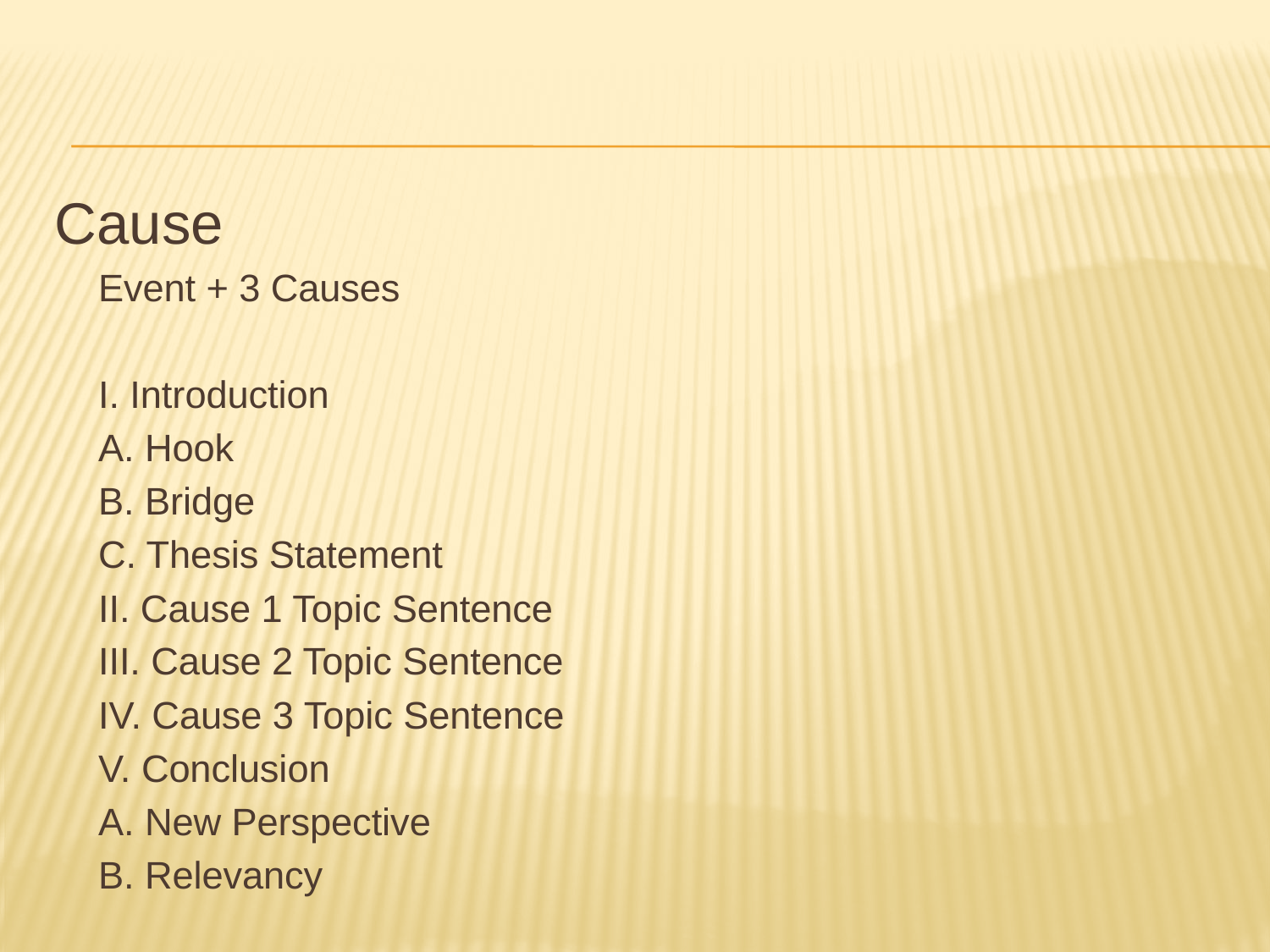

#
Cause
		Event + 3 Causes

				I. Introduction
					A. Hook
					B. Bridge
					C. Thesis Statement
				II. Cause 1 Topic Sentence
				III. Cause 2 Topic Sentence
				IV. Cause 3 Topic Sentence
				V. Conclusion
					A. New Perspective
					B. Relevancy